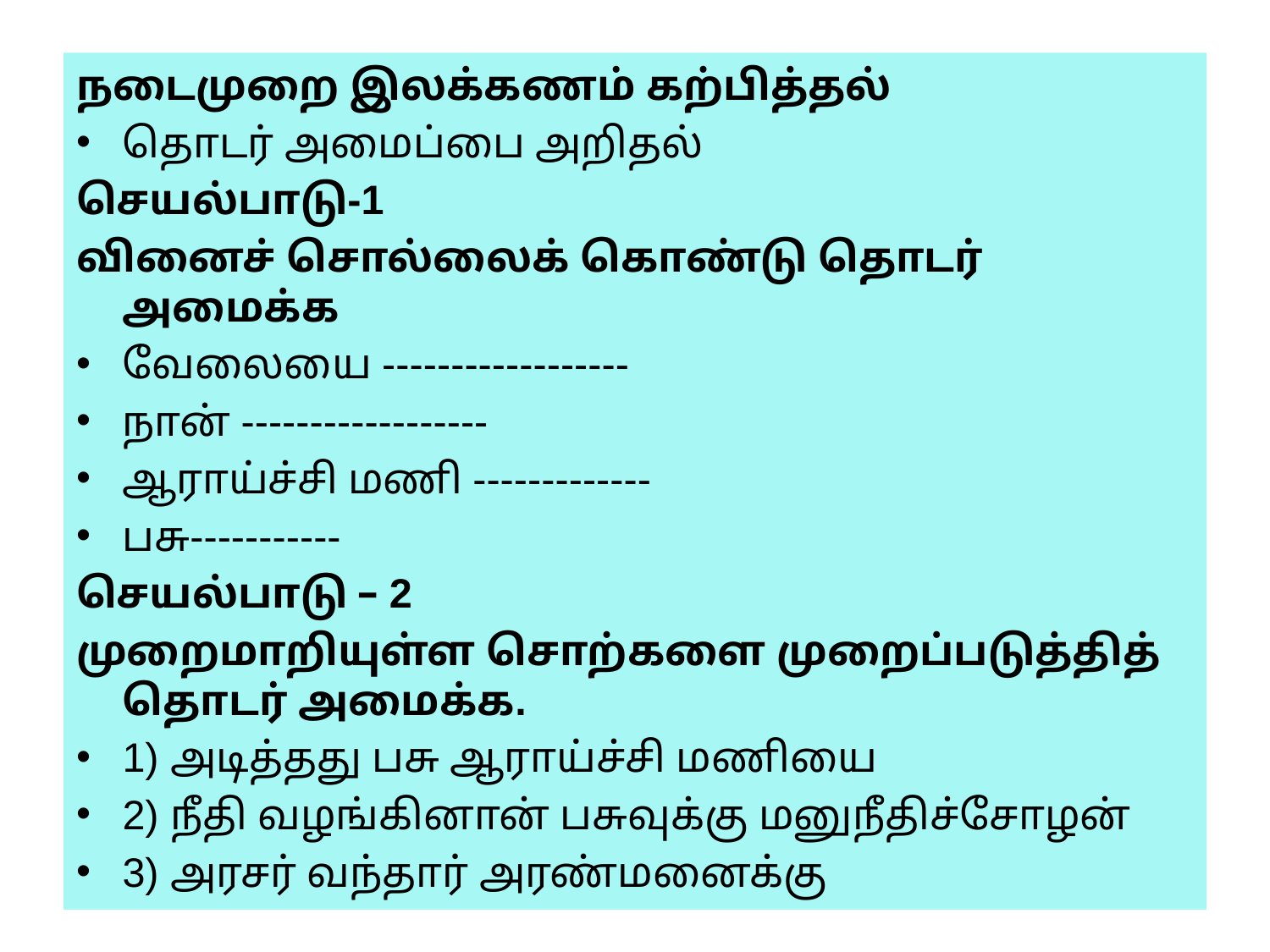

நடைமுறை இலக்கணம் கற்பித்தல்
தொடர் அமைப்பை அறிதல்
செயல்பாடு-1
வினைச் சொல்லைக் கொண்டு தொடர் அமைக்க
வேலையை ------------------
நான் ------------------
ஆராய்ச்சி மணி -------------
பசு-----------
செயல்பாடு – 2
முறைமாறியுள்ள சொற்களை முறைப்படுத்தித் தொடர் அமைக்க.
1) அடித்தது பசு ஆராய்ச்சி மணியை
2) நீதி வழங்கினான் பசுவுக்கு மனுநீதிச்சோழன்
3) அரசர் வந்தார் அரண்மனைக்கு